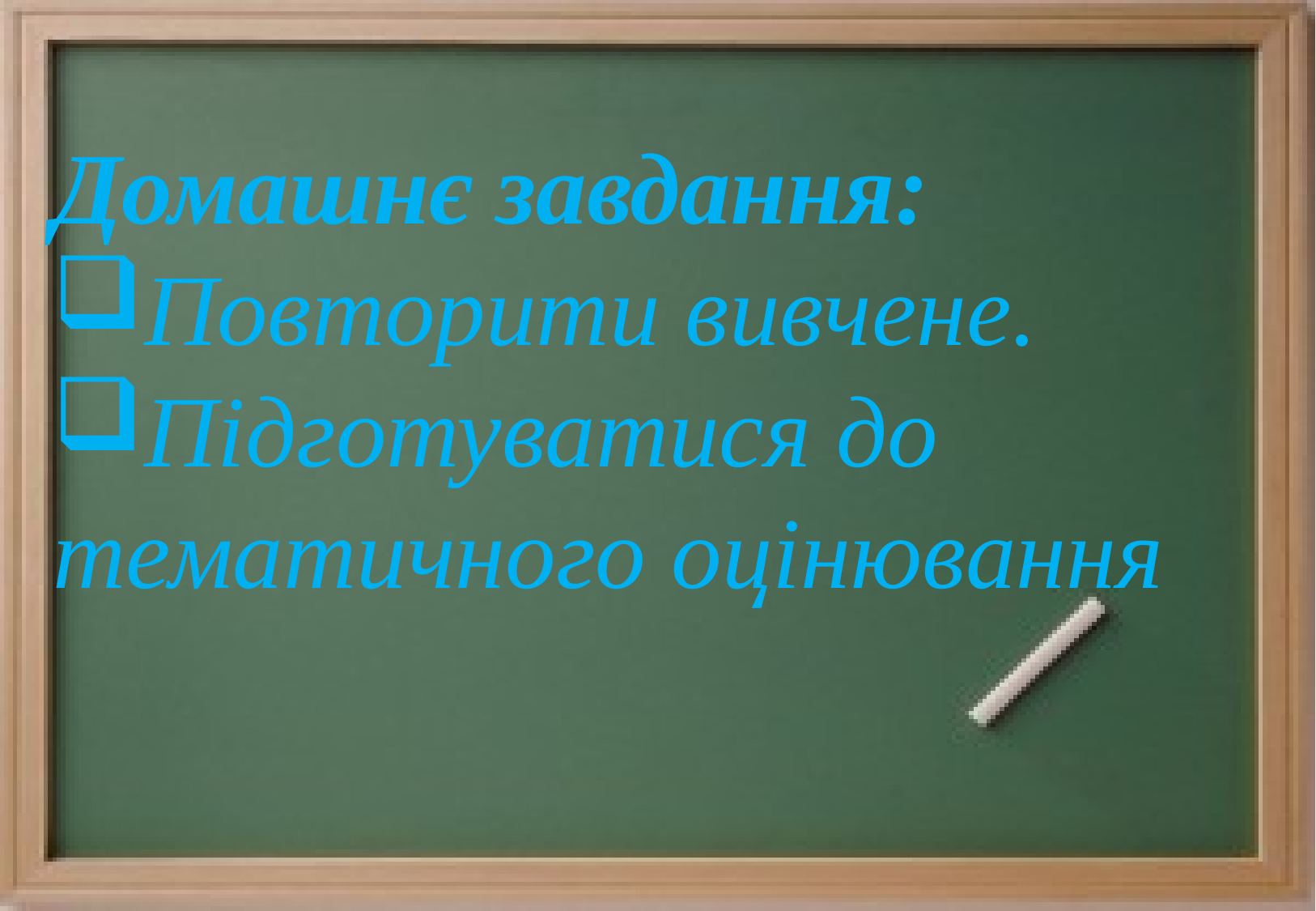

Домашнє завдання:
Повторити вивчене.
Підготуватися до тематичного оцінювання